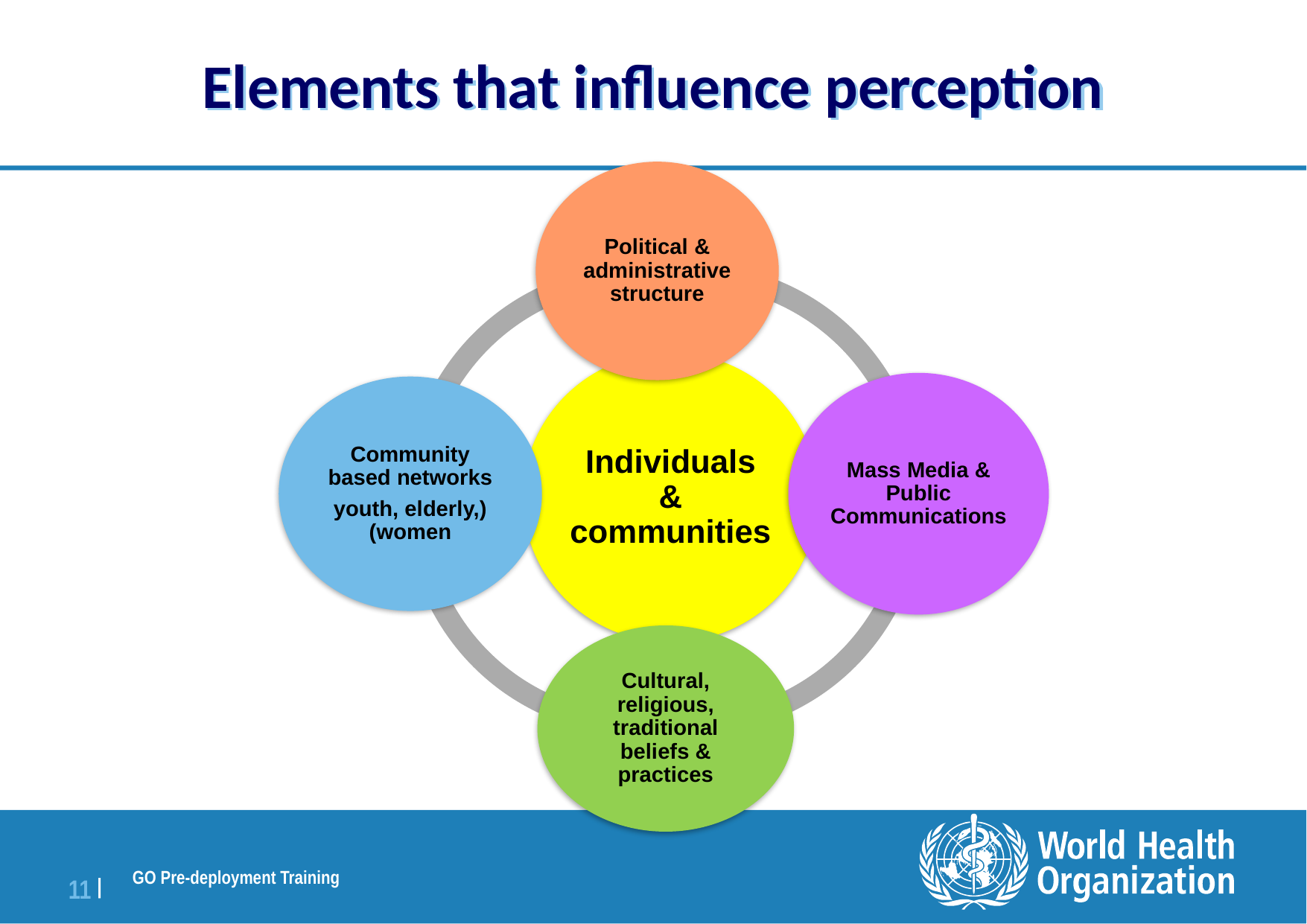

# Elements that influence perception
Individuals & communities
Political & administrative structure
Mass Media & Public Communications
Cultural, religious, traditional beliefs & practices
Community based networks
(youth, elderly, women)